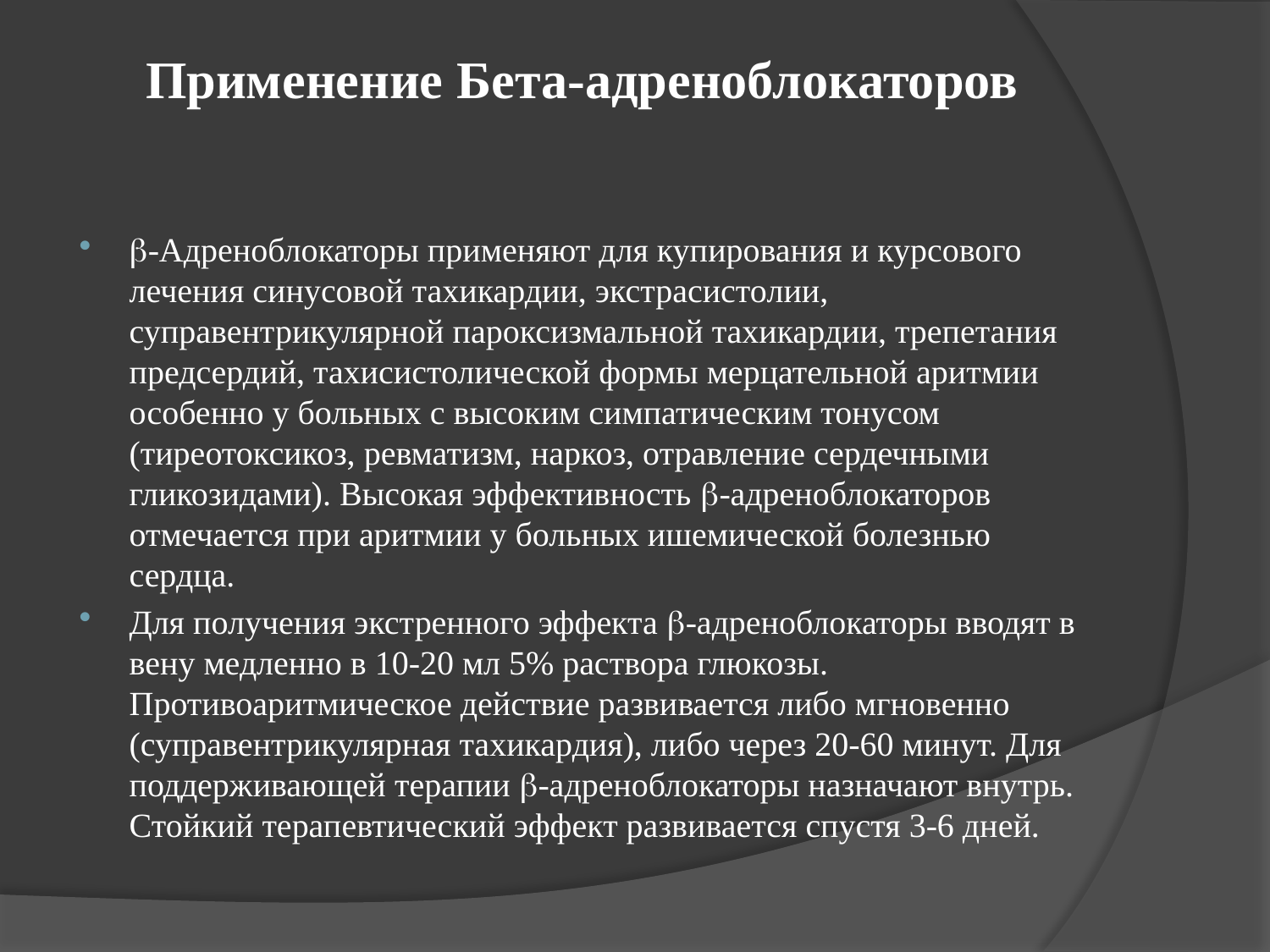

# Применение Бета-адреноблокаторов
β-Адреноблокаторы применяют для купирования и курсового лечения синусовой тахикардии, экстрасистолии, суправентрикулярной пароксизмальной тахикардии, трепетания предсердий, тахисистолической формы мерцательной аритмии особенно у больных с высоким симпатическим тонусом (тиреотоксикоз, ревматизм, наркоз, отравление сердечными гликозидами). Высокая эффективность β-адреноблокаторов отмечается при аритмии у больных ишемической болезнью сердца.
Для получения экстренного эффекта β-адреноблокаторы вводят в вену медленно в 10-20 мл 5% раствора глюкозы. Противоаритмическое действие развивается либо мгновенно (суправентрикулярная тахикардия), либо через 20-60 минут. Для поддерживающей терапии β-адреноблокаторы назначают внутрь. Стойкий терапевтический эффект развивается спустя 3-6 дней.